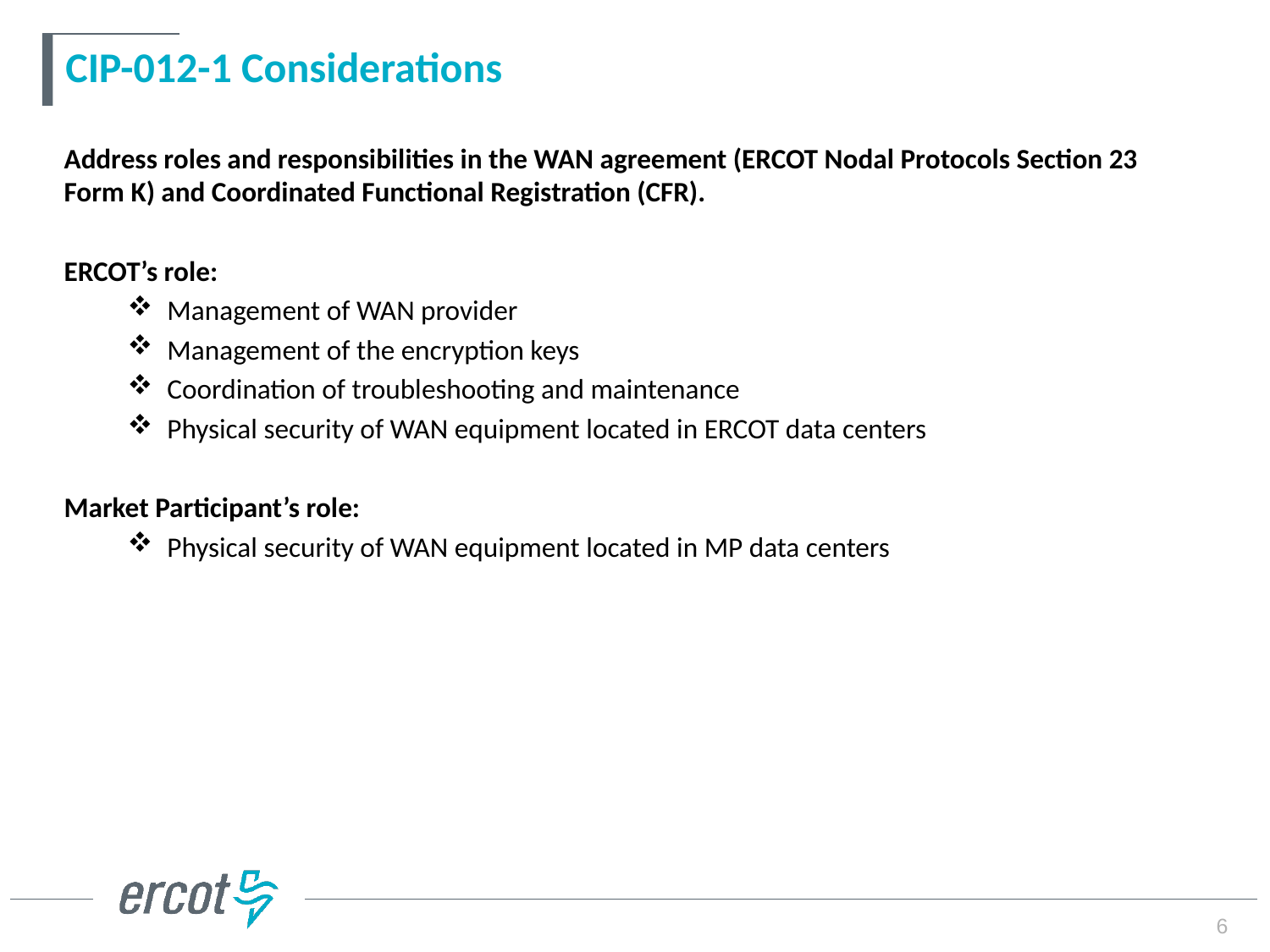

# CIP-012-1 Considerations
Address roles and responsibilities in the WAN agreement (ERCOT Nodal Protocols Section 23 Form K) and Coordinated Functional Registration (CFR).

ERCOT’s role:
Management of WAN provider
Management of the encryption keys
Coordination of troubleshooting and maintenance
Physical security of WAN equipment located in ERCOT data centers

Market Participant’s role:
Physical security of WAN equipment located in MP data centers

6